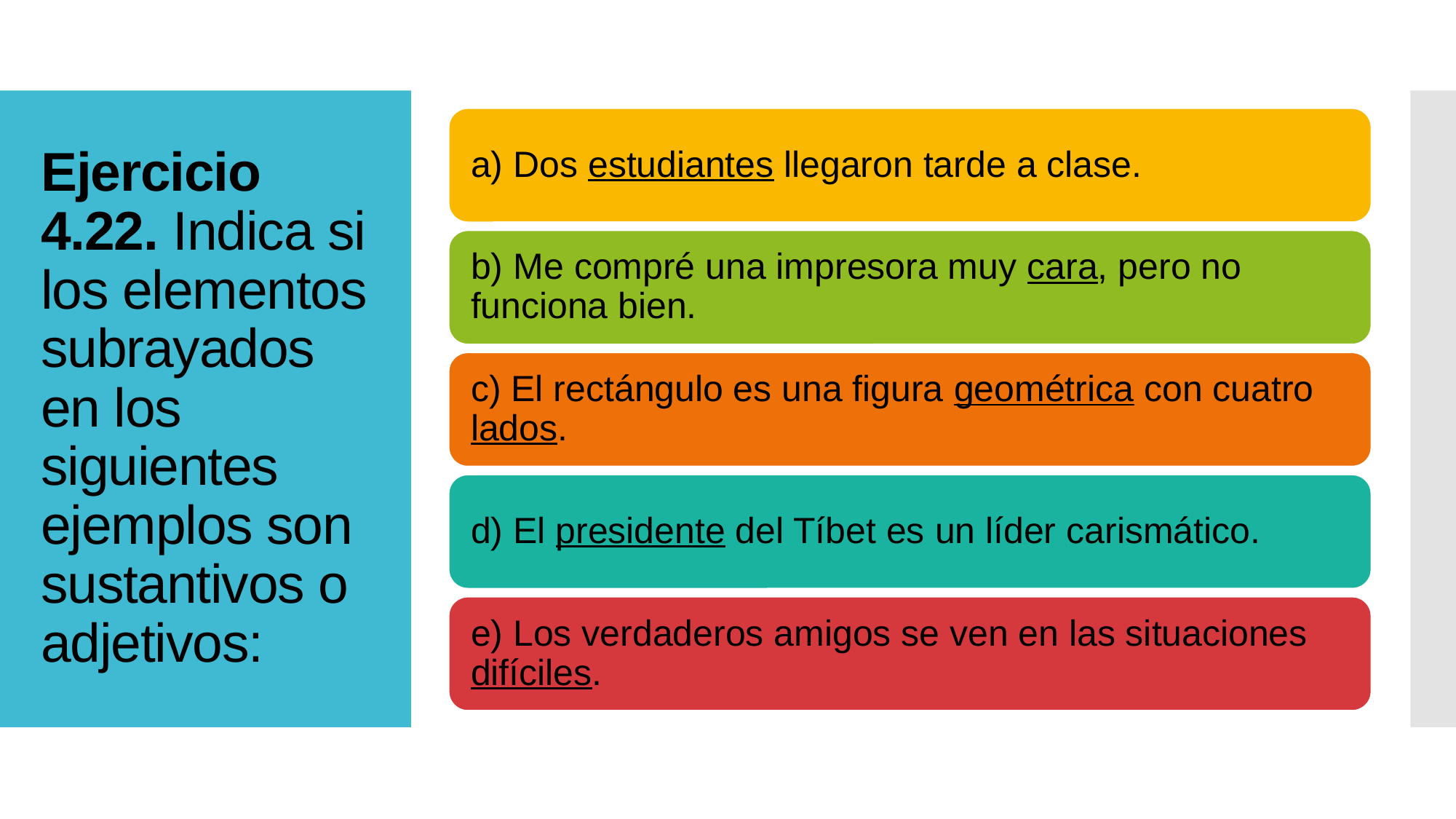

a) Dos estudiantes llegaron tarde a clase.
b) Me compré una impresora muy cara, pero no funciona bien.
c) El rectángulo es una figura geométrica con cuatro lados.
d) El presidente del Tíbet es un líder carismático.
e) Los verdaderos amigos se ven en las situaciones difíciles.
# Ejercicio 4.22. Indica si los elementos subrayados en los siguientes ejemplos son sustantivos o adjetivos: